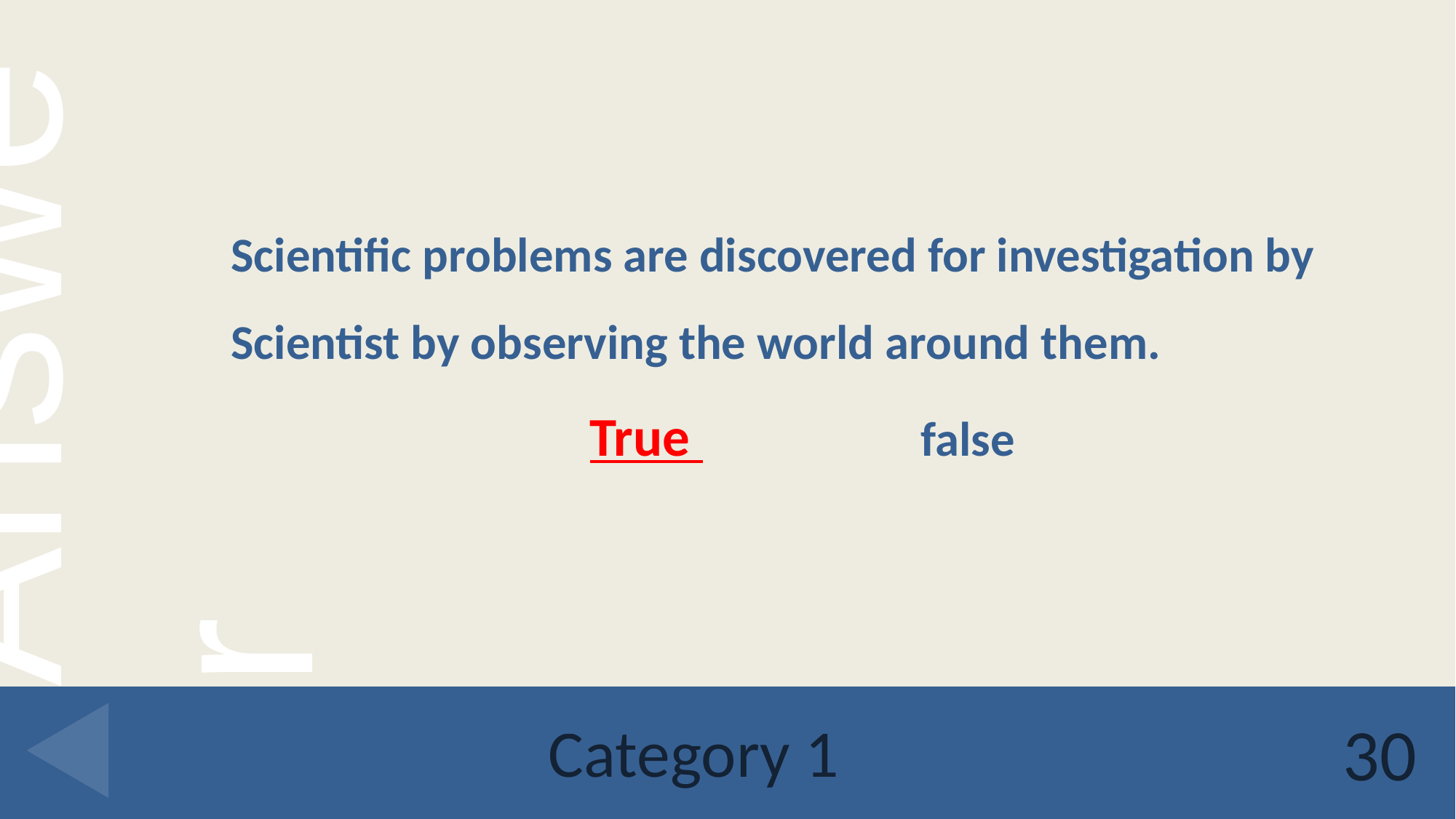

Scientific problems are discovered for investigation by Scientist by observing the world around them.
True                     false

# Category 1
30